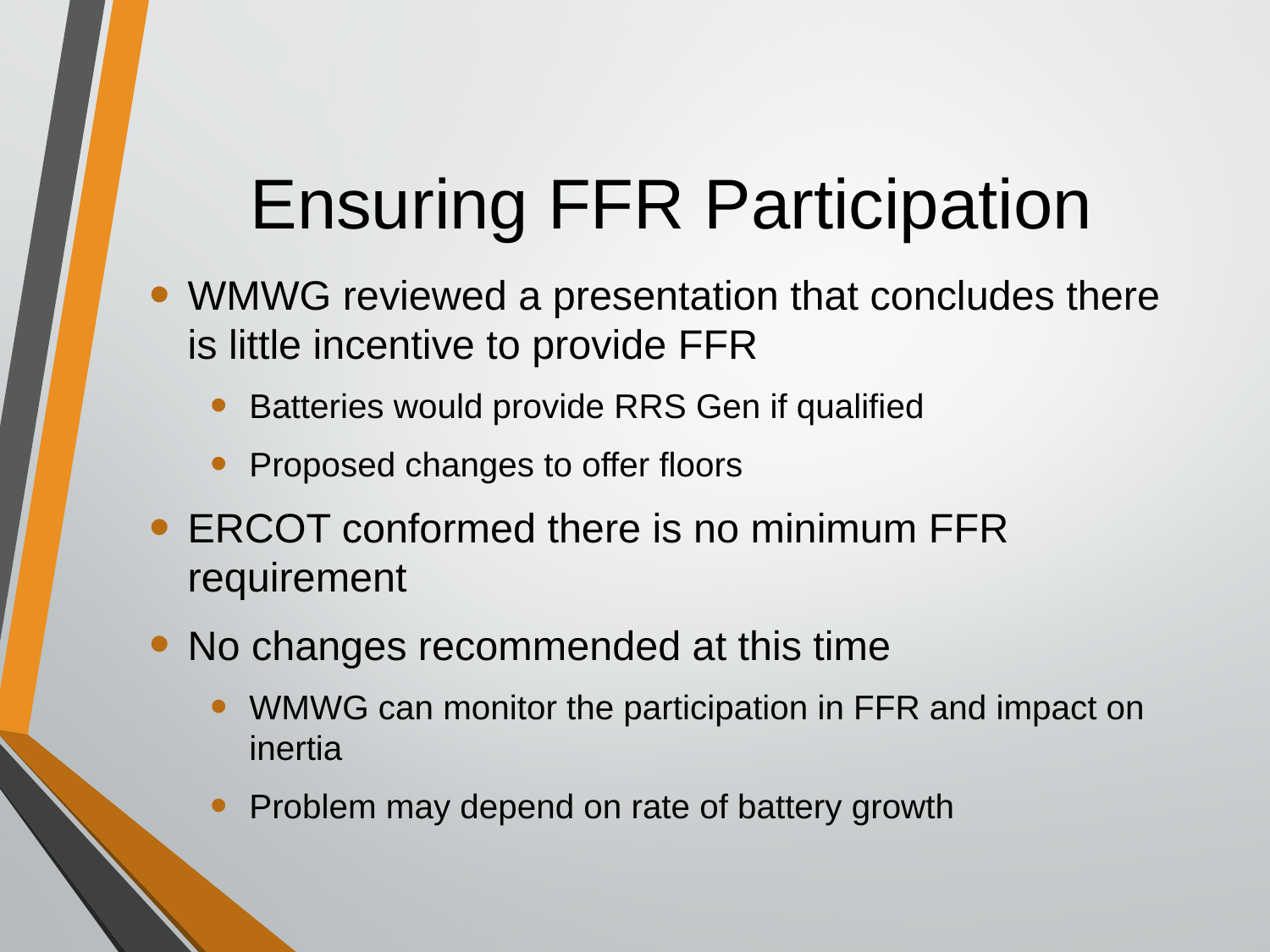

# Ensuring FFR Participation
WMWG reviewed a presentation that concludes there is little incentive to provide FFR
Batteries would provide RRS Gen if qualified
Proposed changes to offer floors
ERCOT conformed there is no minimum FFR requirement
No changes recommended at this time
WMWG can monitor the participation in FFR and impact on inertia
Problem may depend on rate of battery growth